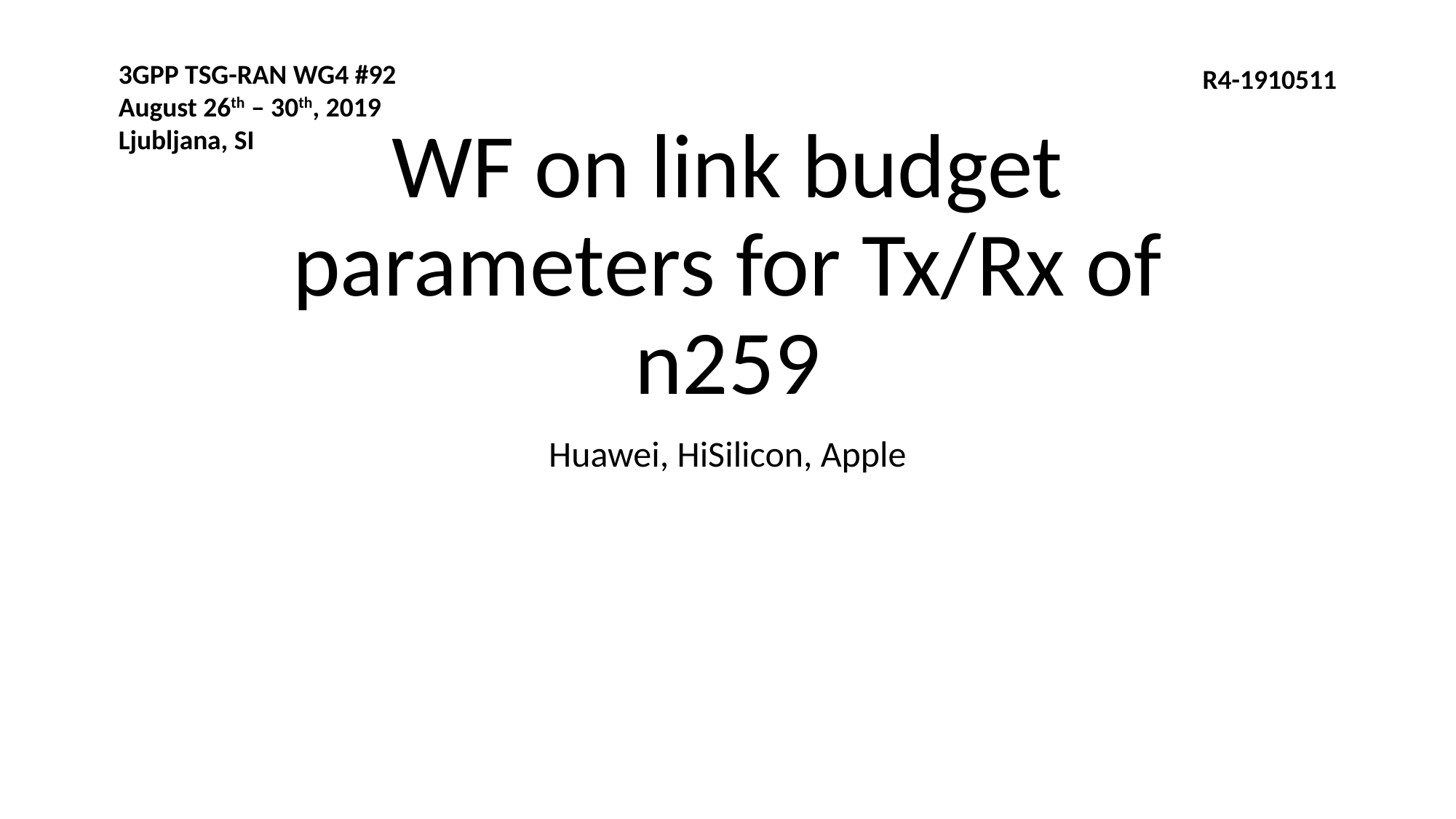

3GPP TSG-RAN WG4 #92
August 26th – 30th, 2019
Ljubljana, SI
R4-1910511
# WF on link budget parameters for Tx/Rx of n259
Huawei, HiSilicon, Apple